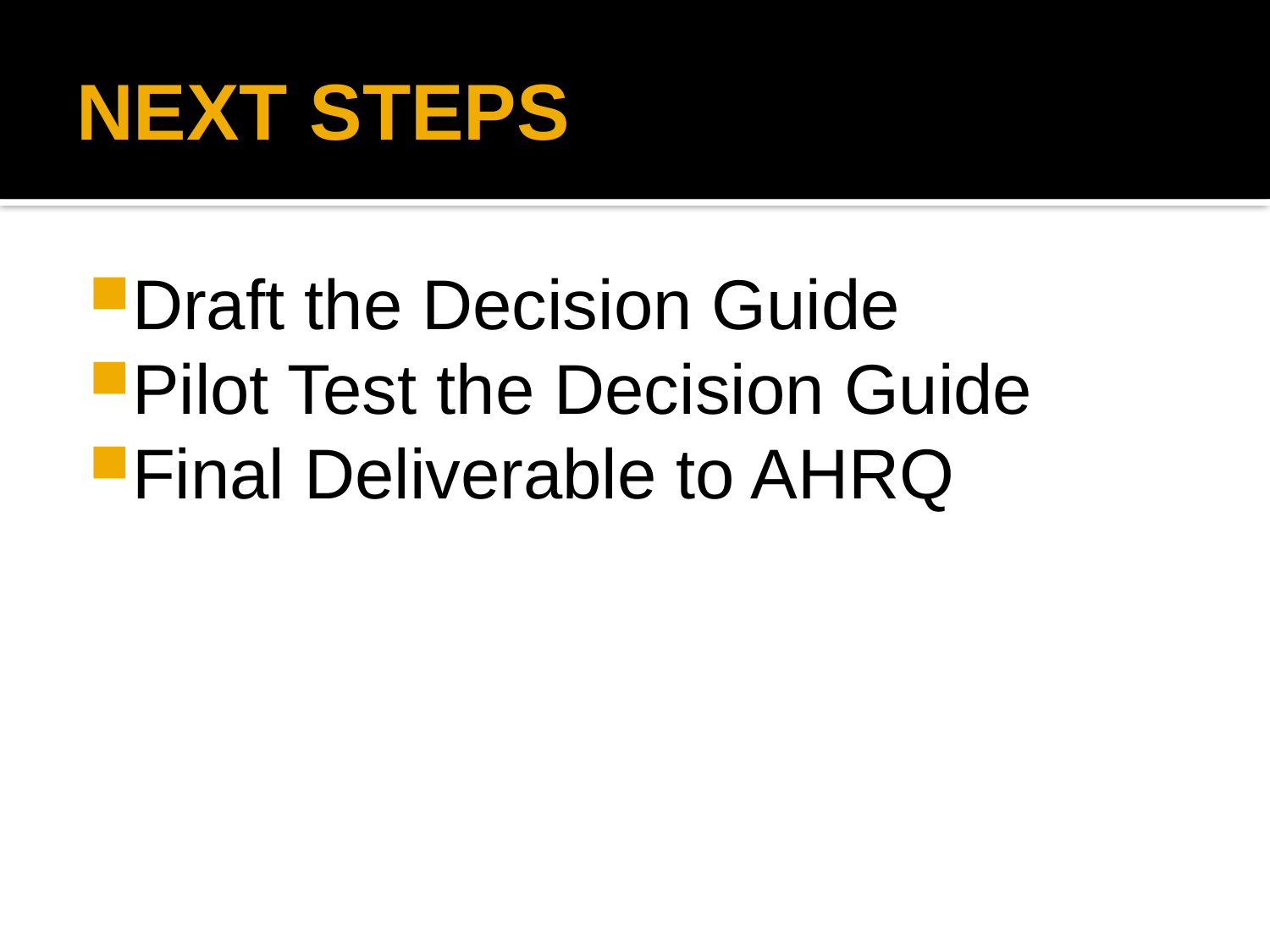

# NEXT STEPS
Draft the Decision Guide
Pilot Test the Decision Guide
Final Deliverable to AHRQ